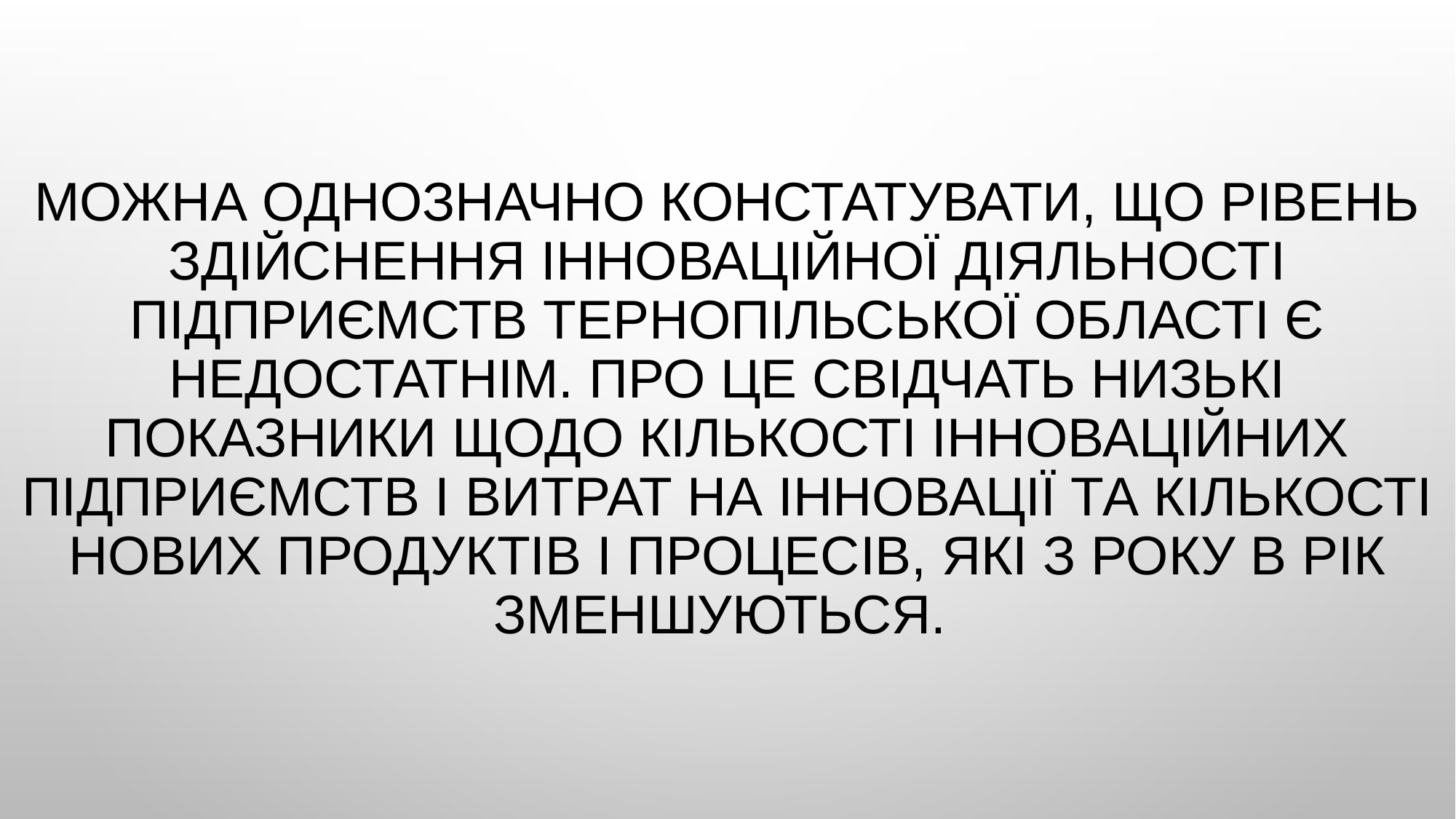

# Можна однозначно констатувати, що рівень здійснення інноваційної діяльності підприємств Тернопільської області є недостатнім. Про це свідчать низькі показники щодо кількості інноваційних підприємств і витрат на інновації та кількості нових продуктів і процесів, які з року в рік зменшуються.